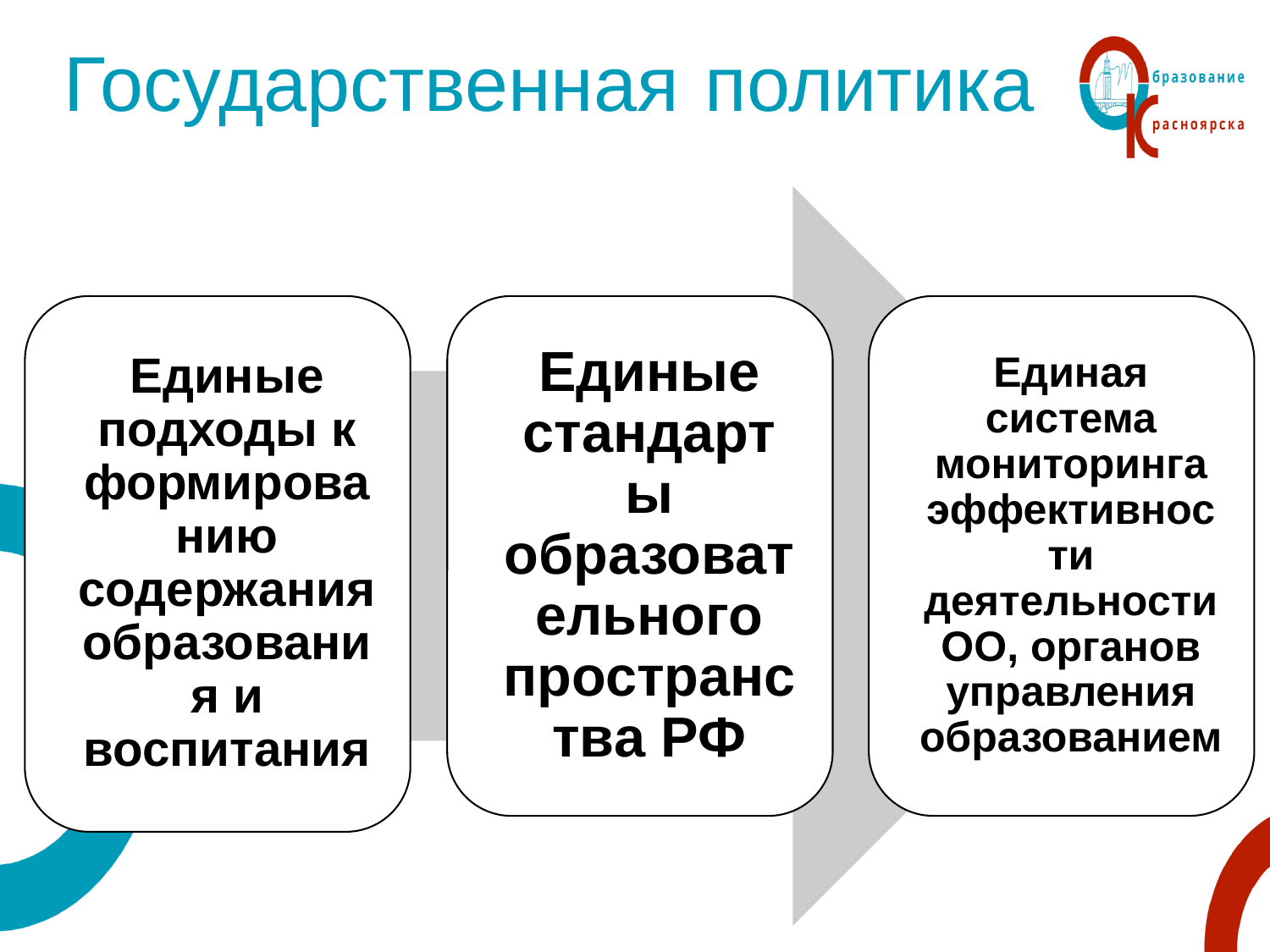

# Государственная политика
Единые подходы к формированию содержания образования и воспитания
Единые стандарты образовательного пространства РФ
Единая система мониторинга эффективности деятельности ОО, органов управления образованием